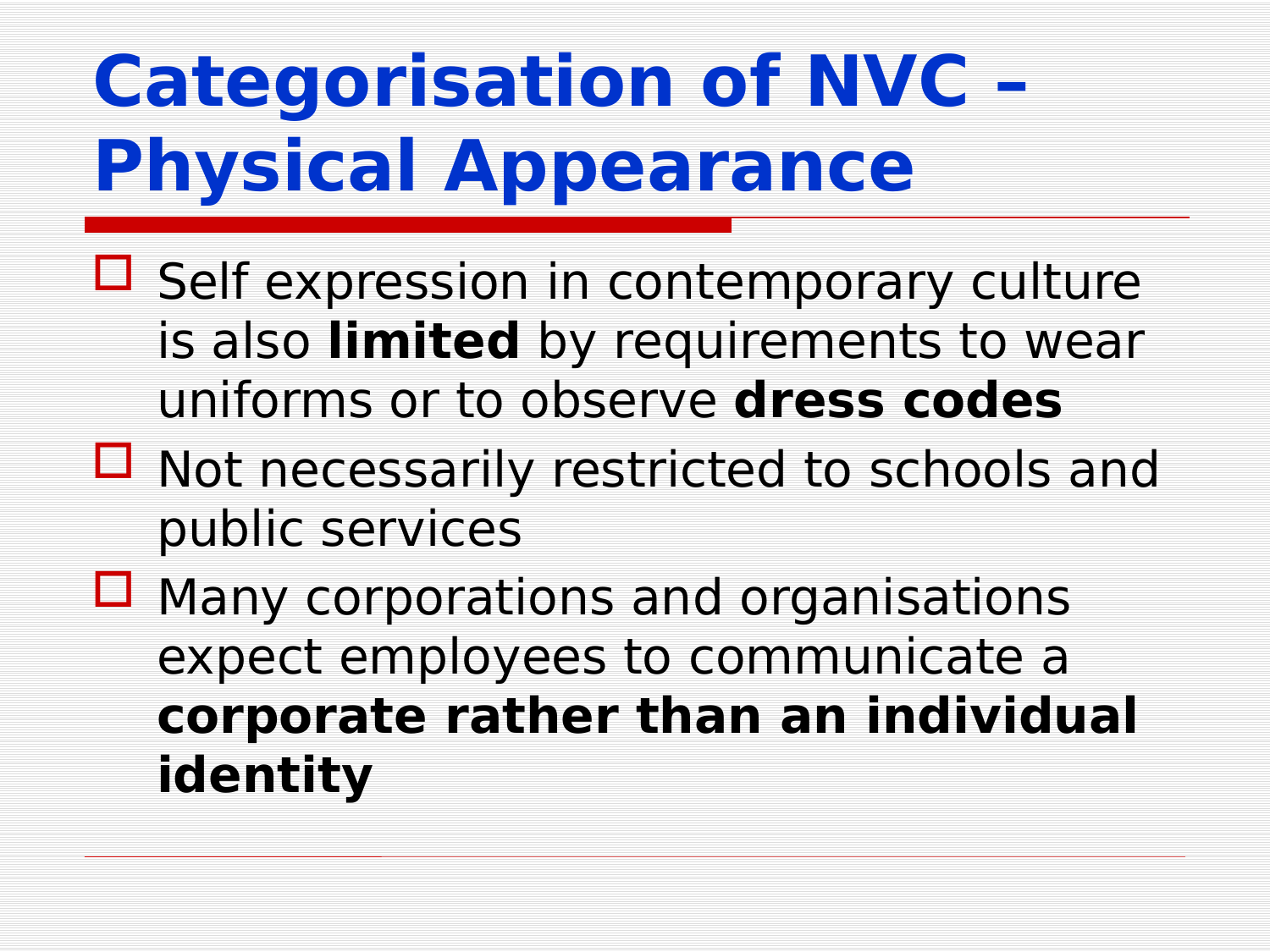

# Categorisation of NVC – Physical Appearance
Self expression in contemporary culture is also limited by requirements to wear uniforms or to observe dress codes
Not necessarily restricted to schools and public services
Many corporations and organisations expect employees to communicate a corporate rather than an individual identity